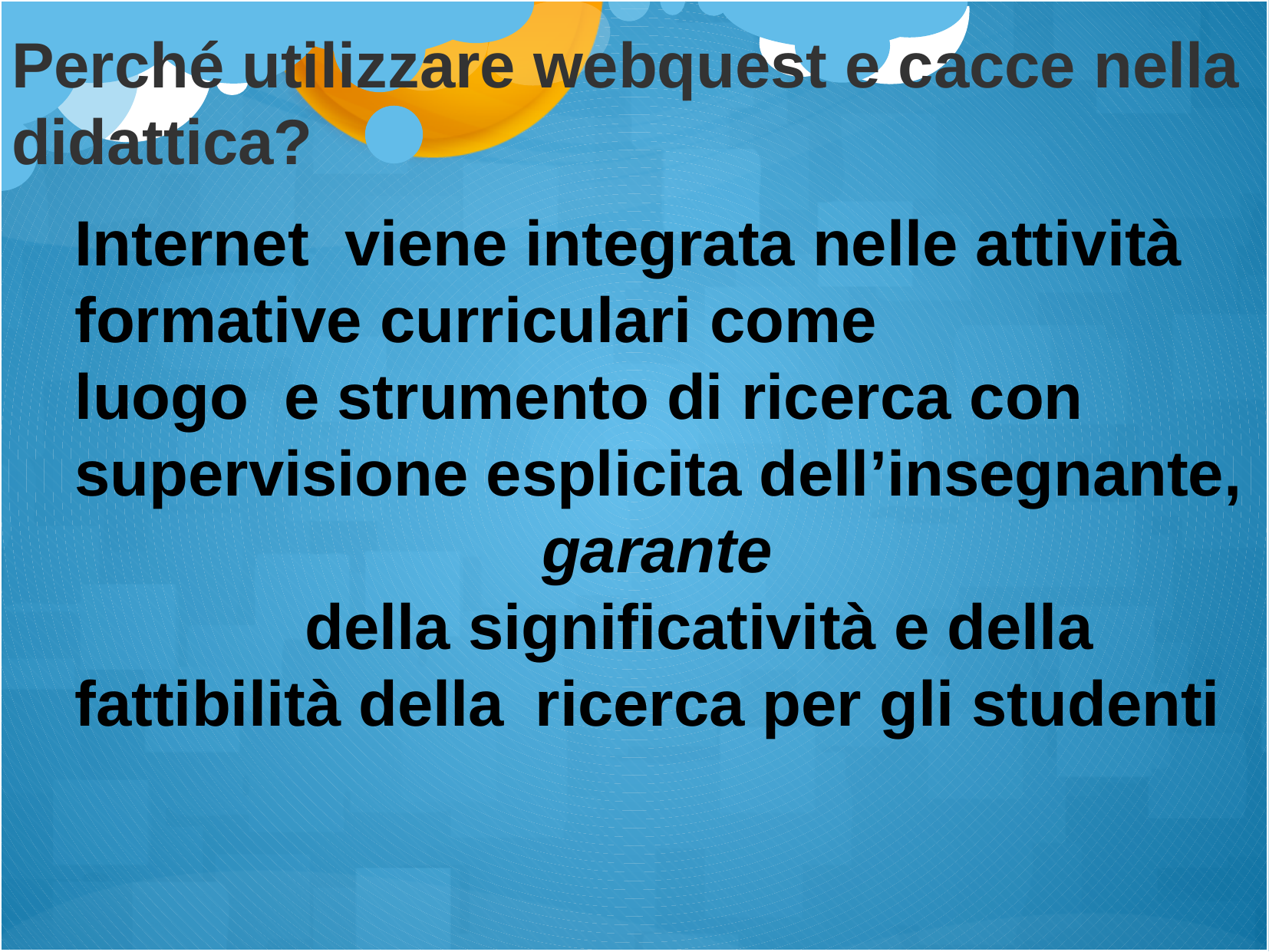

Perché utilizzare webquest e cacce nella didattica?
Internet  viene integrata nelle attività formative curriculari come
luogo  e strumento di ricerca con supervisione esplicita dell’insegnante,
garante
		della significatività e della fattibilità della 	ricerca per gli studenti